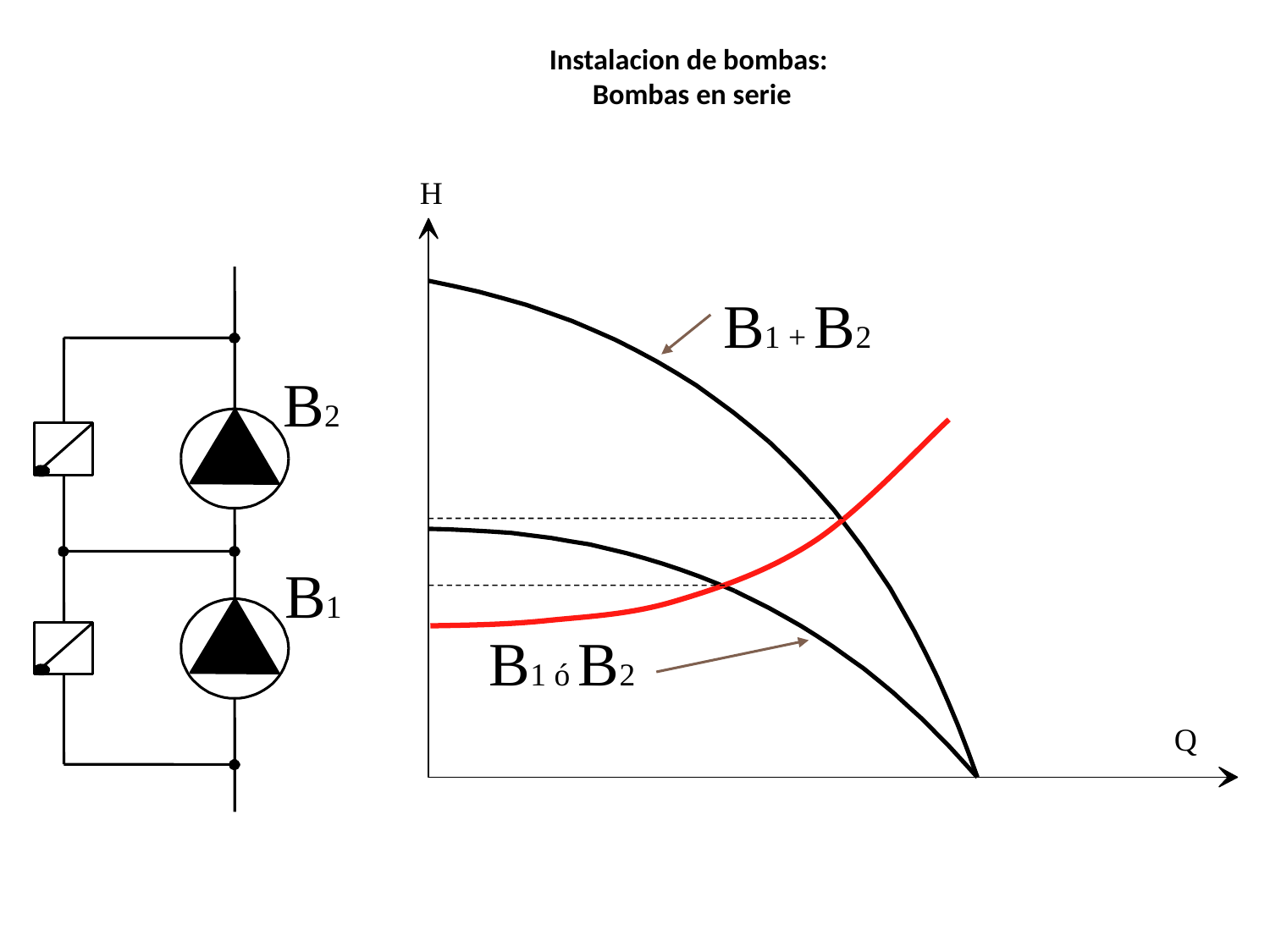

Instalacion de bombas:
Bombas en serie

H

B1 + B2

B2

B1

B1 ó B2

Q